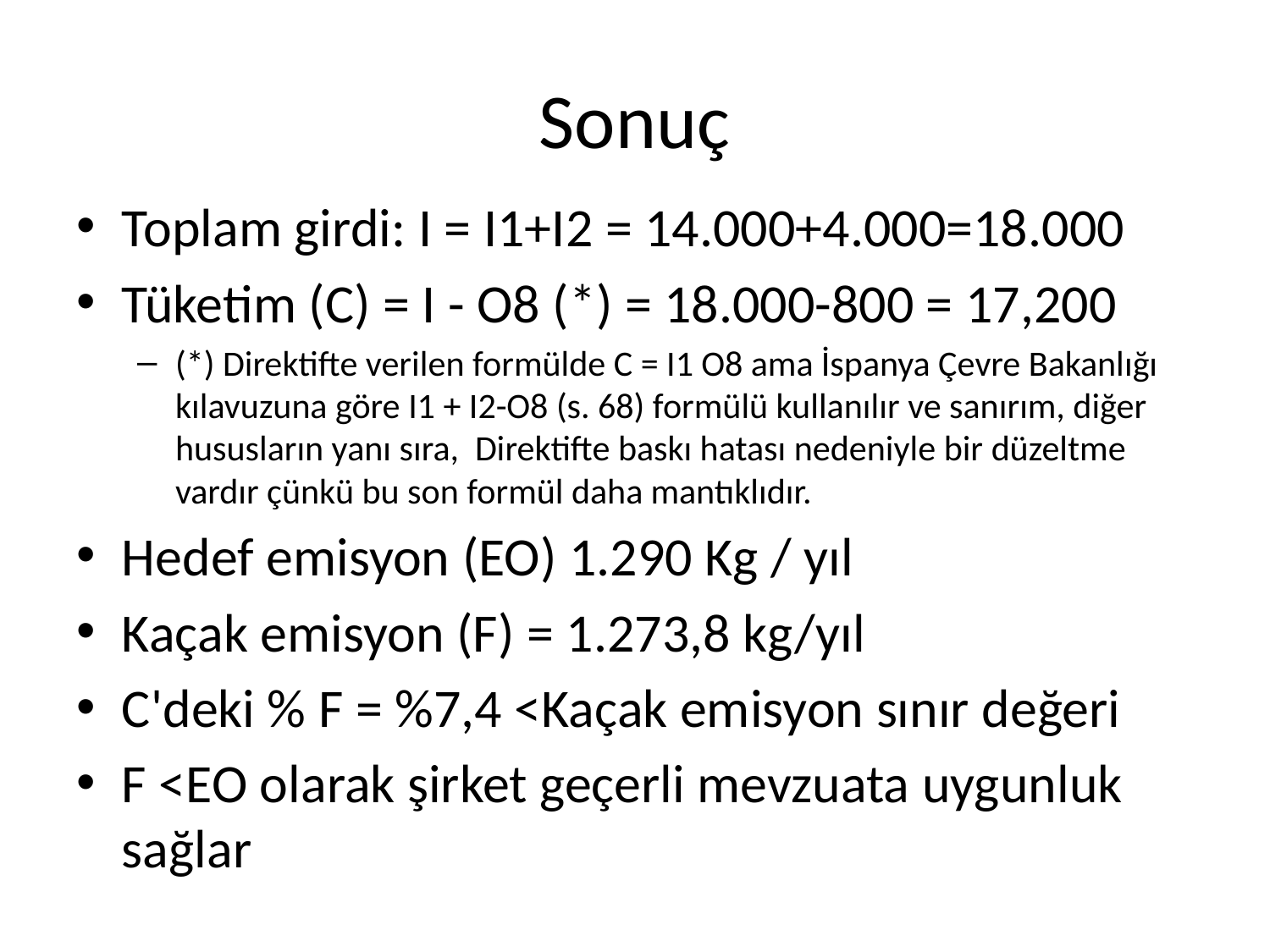

# Sonuç
Toplam girdi: I = I1+I2 = 14.000+4.000=18.000
Tüketim (C) = I - O8 (*) = 18.000-800 = 17,200
(*) Direktifte verilen formülde C = I1 O8 ama İspanya Çevre Bakanlığı kılavuzuna göre I1 + I2-O8 (s. 68) formülü kullanılır ve sanırım, diğer hususların yanı sıra,  Direktifte baskı hatası nedeniyle bir düzeltme vardır çünkü bu son formül daha mantıklıdır.
Hedef emisyon (EO) 1.290 Kg / yıl
Kaçak emisyon (F) = 1.273,8 kg/yıl
C'deki % F = %7,4 <Kaçak emisyon sınır değeri
F <EO olarak şirket geçerli mevzuata uygunluk sağlar